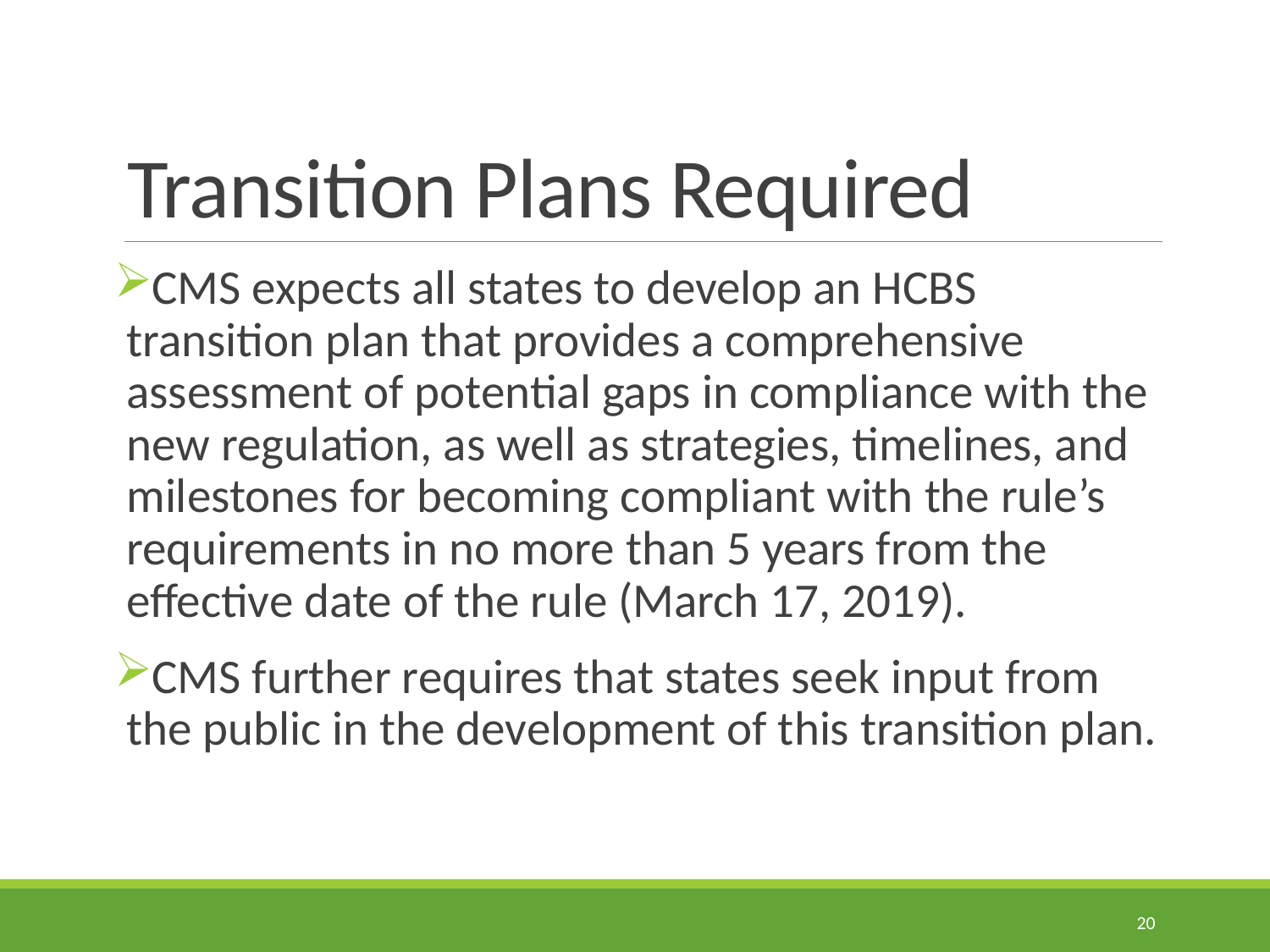

# Transition Plans Required
CMS expects all states to develop an HCBS transition plan that provides a comprehensive assessment of potential gaps in compliance with the new regulation, as well as strategies, timelines, and milestones for becoming compliant with the rule’s requirements in no more than 5 years from the effective date of the rule (March 17, 2019).
CMS further requires that states seek input from the public in the development of this transition plan.
20